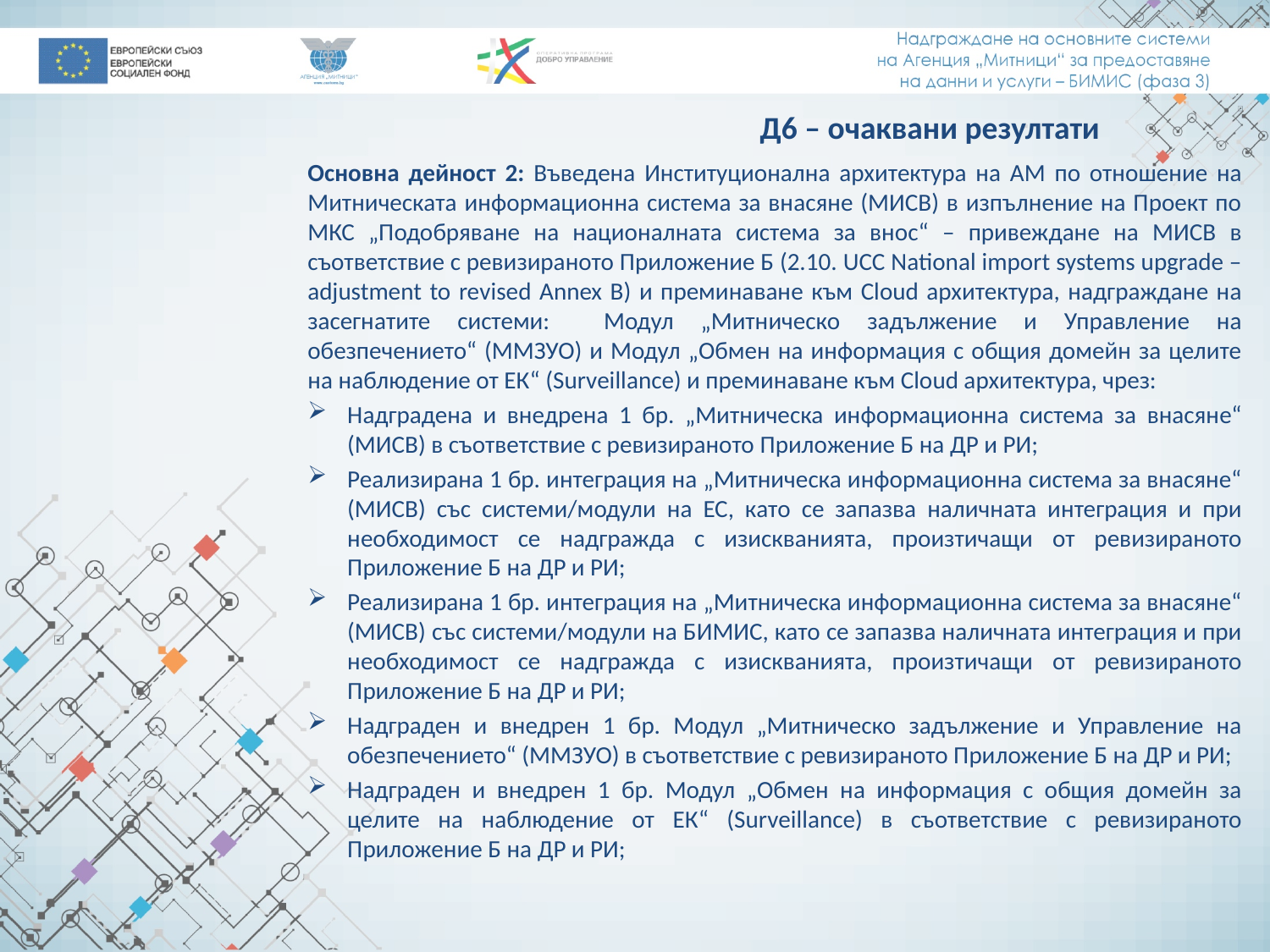

Д6 – очаквани резултати

Основна дейност 2: Въведена Институционална архитектура на АМ по отношение на Митническата информационна система за внасяне (МИСВ) в изпълнение на Проект по МКС „Подобряване на националната система за внос“ – привеждане на МИСВ в съответствие с ревизираното Приложение Б (2.10. UCC National import systems upgrade – adjustment to revised Annex B) и преминаване към Cloud архитектура, надграждане на засегнатите системи:  Модул „Митническо задължение и Управление на обезпечението“ (ММЗУО) и Модул „Обмен на информация с общия домейн за целите на наблюдение от ЕК“ (Surveillance) и преминаване към Cloud архитектура, чрез:
Надградена и внедрена 1 бр. „Митническа информационна система за внасяне“ (МИСВ) в съответствие с ревизираното Приложение Б на ДР и РИ;
Реализирана 1 бр. интеграция на „Митническа информационна система за внасяне“ (МИСВ) със системи/модули на ЕС, като се запазва наличната интеграция и при необходимост се надгражда с изискванията, произтичащи от ревизираното Приложение Б на ДР и РИ;
Реализирана 1 бр. интеграция на „Митническа информационна система за внасяне“ (МИСВ) със системи/модули на БИМИС, като се запазва наличната интеграция и при необходимост се надгражда с изискванията, произтичащи от ревизираното Приложение Б на ДР и РИ;
Надграден и внедрен 1 бр. Модул „Митническо задължение и Управление на обезпечението“ (ММЗУО) в съответствие с ревизираното Приложение Б на ДР и РИ;
Надграден и внедрен 1 бр. Модул „Обмен на информация с общия домейн за целите на наблюдение от ЕК“ (Surveillance) в съответствие с ревизираното Приложение Б на ДР и РИ;